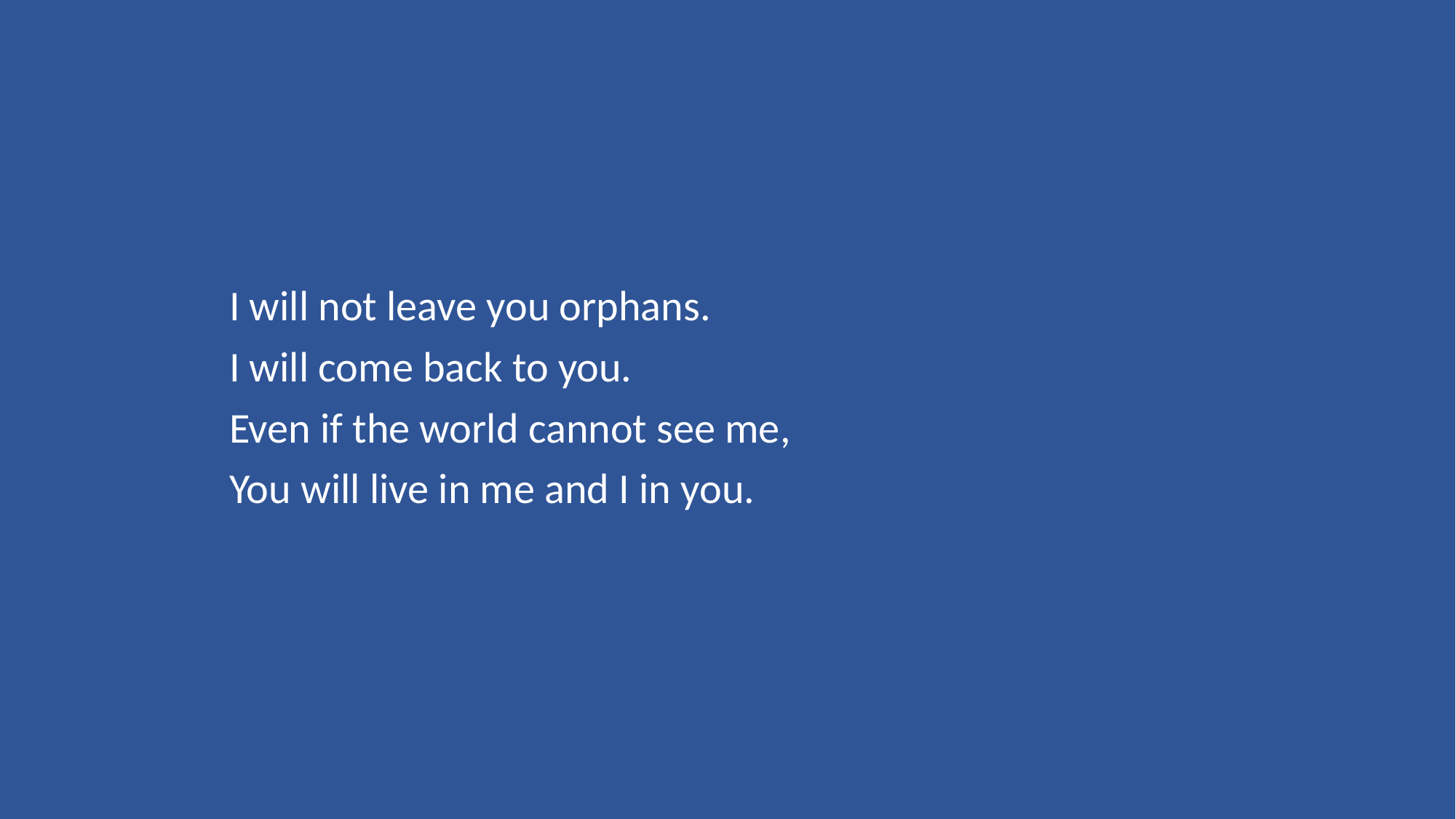

I will not leave you orphans.
I will come back to you.
Even if the world cannot see me,
You will live in me and I in you.